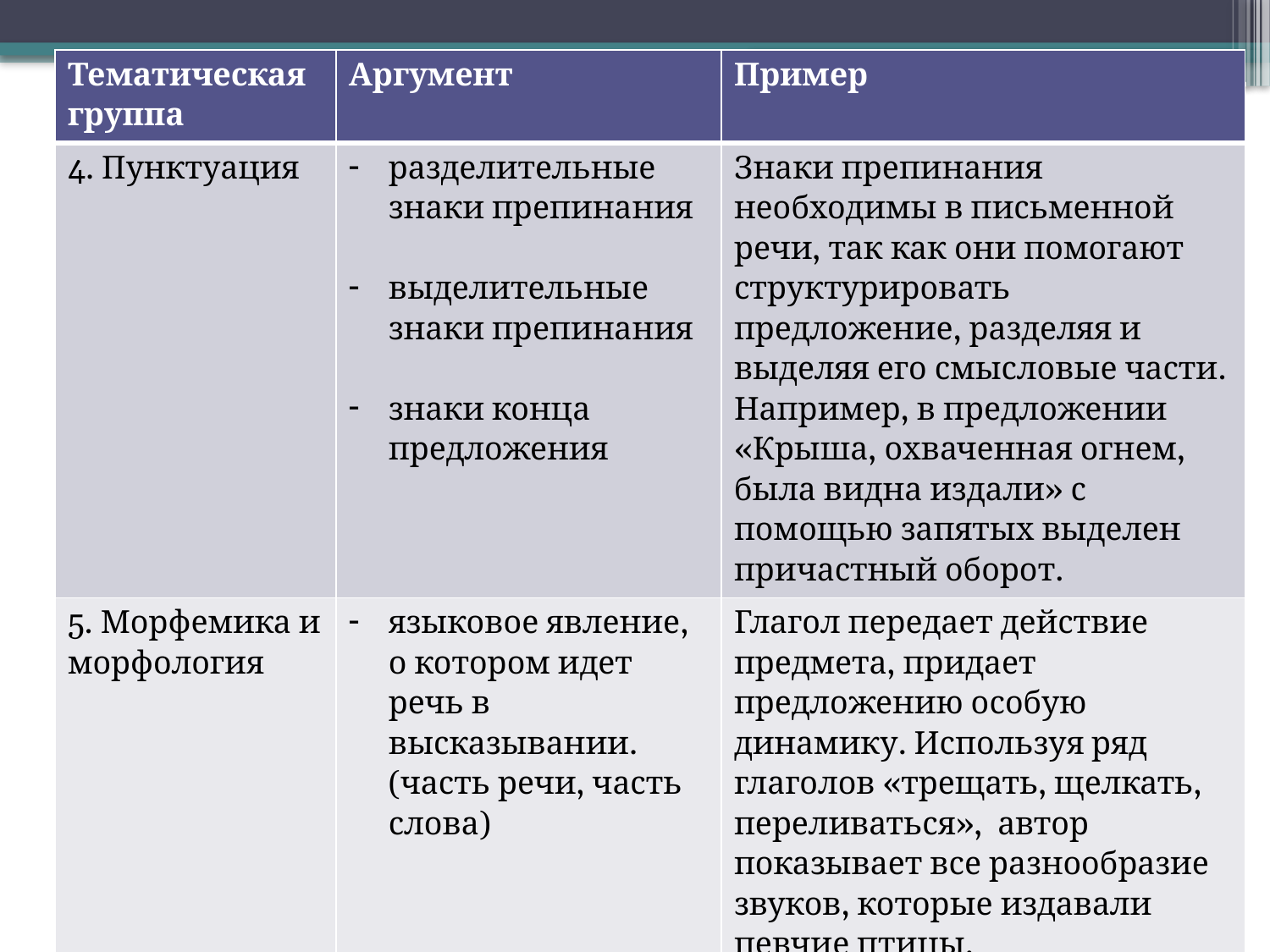

| Тематическая группа | Аргумент | Пример |
| --- | --- | --- |
| 4. Пунктуация | разделительные знаки препинания выделительные знаки препинания знаки конца предложения | Знаки препинания необходимы в письменной речи, так как они помогают структурировать предложение, разделяя и выделяя его смысловые части. Например, в предложении «Крыша, охваченная огнем, была видна издали» с помощью запятых выделен причастный оборот. |
| 5. Морфемика и морфология | языковое явление, о котором идет речь в высказывании. (часть речи, часть слова) | Глагол передает действие предмета, придает предложению особую динамику. Используя ряд глаголов «трещать, щелкать, переливаться», автор показывает все разнообразие звуков, которые издавали певчие птицы. |
#